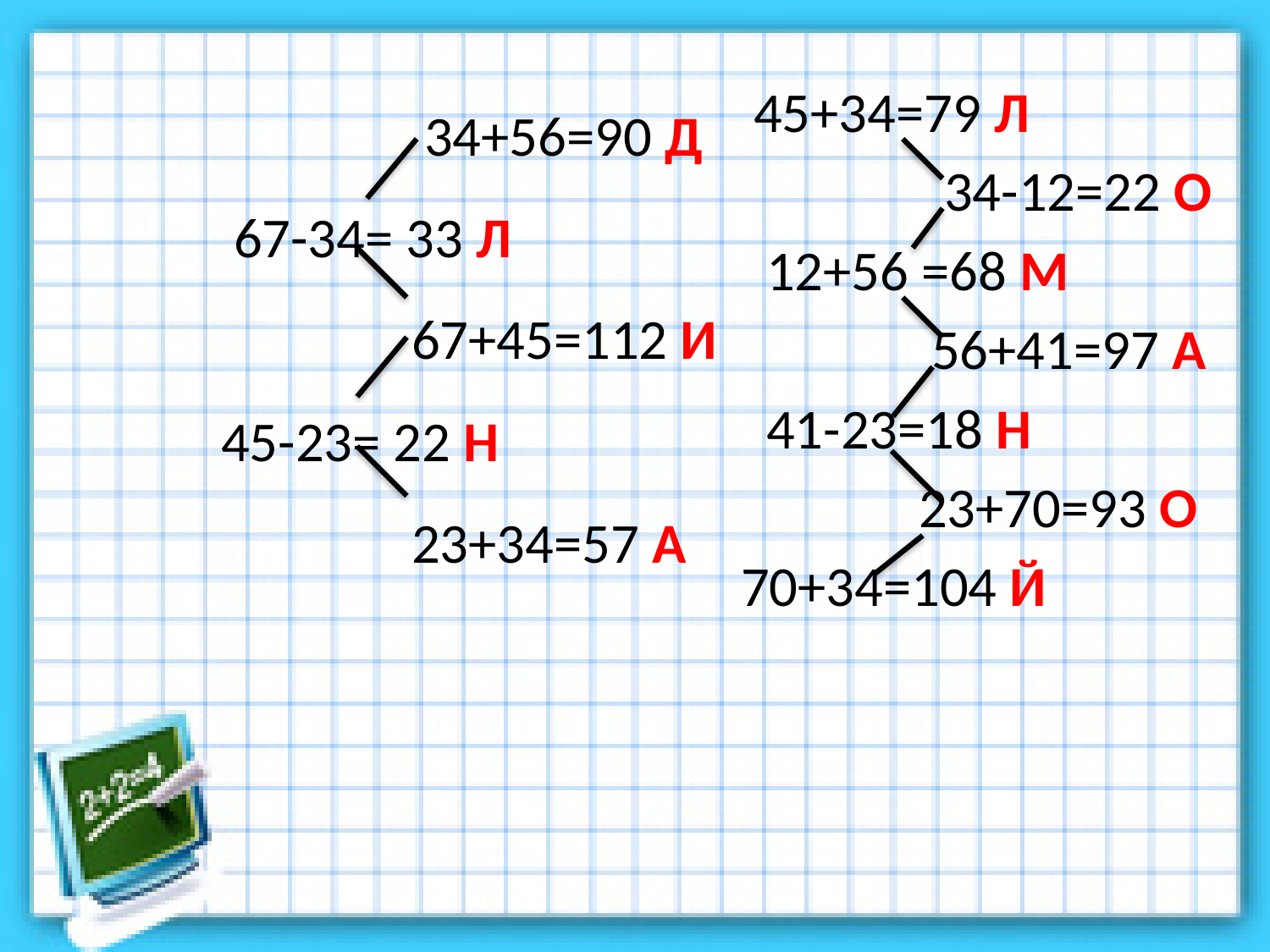

34+56=90 Д
 67-34= 33 Л
               67+45=112 И
45-23= 22 Н
               23+34=57 А

      45+34=79 Л
                     34-12=22 О
       12+56 =68 М
                    56+41=97 А
       41-23=18 Н
                   23+70=93 О
     70+34=104 Й